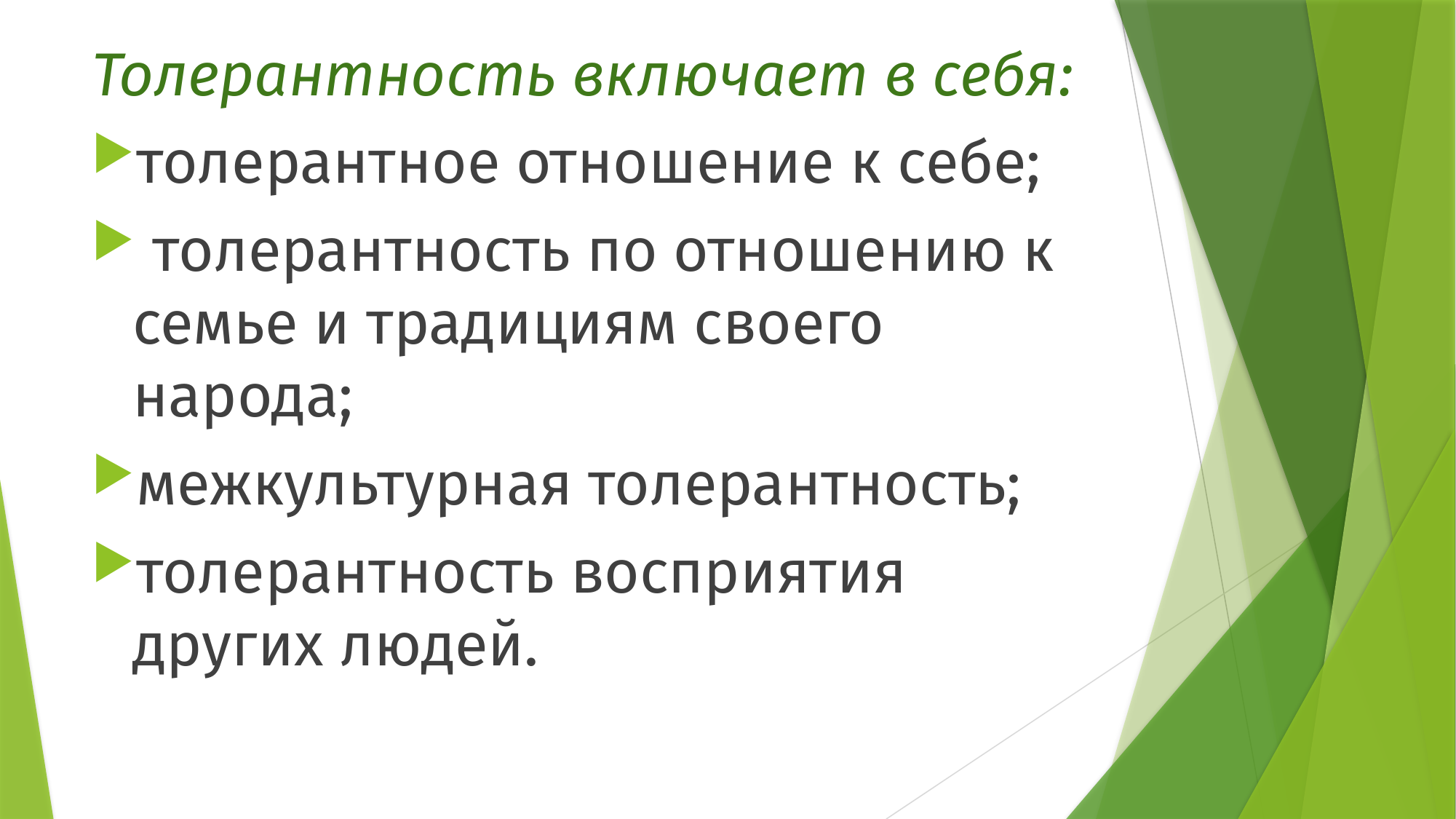

Толерантность включает в себя:
толерантное отношение к себе;
 толерантность по отношению к семье и традициям своего народа;
межкультурная толерантность;
толерантность восприятия других людей.